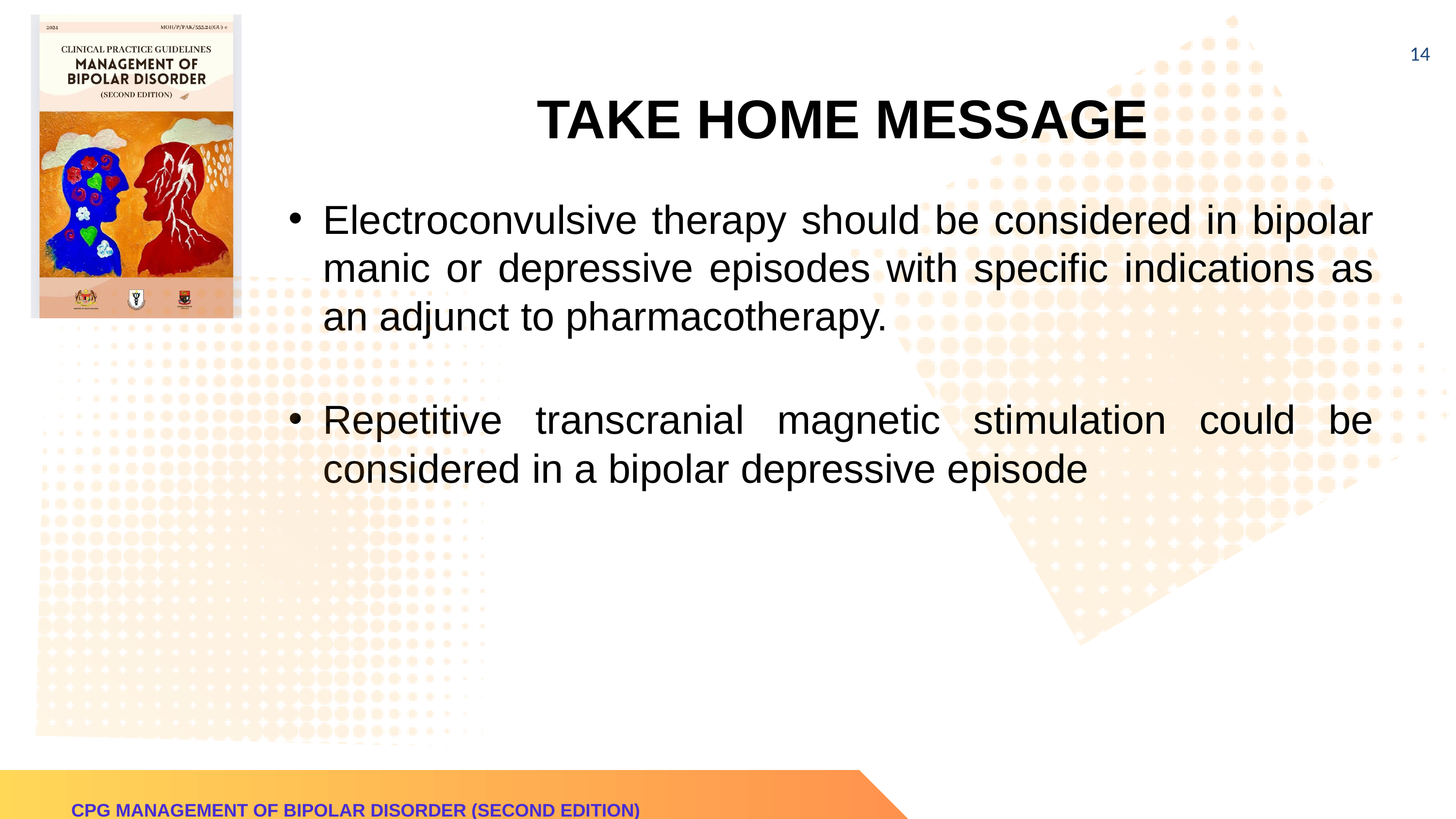

14
# TAKE HOME MESSAGE
Electroconvulsive therapy should be considered in bipolar manic or depressive episodes with specific indications as an adjunct to pharmacotherapy.

Repetitive transcranial magnetic stimulation could be considered in a bipolar depressive episode

CPG MANAGEMENT OF BIPOLAR DISORDER (SECOND EDITION)